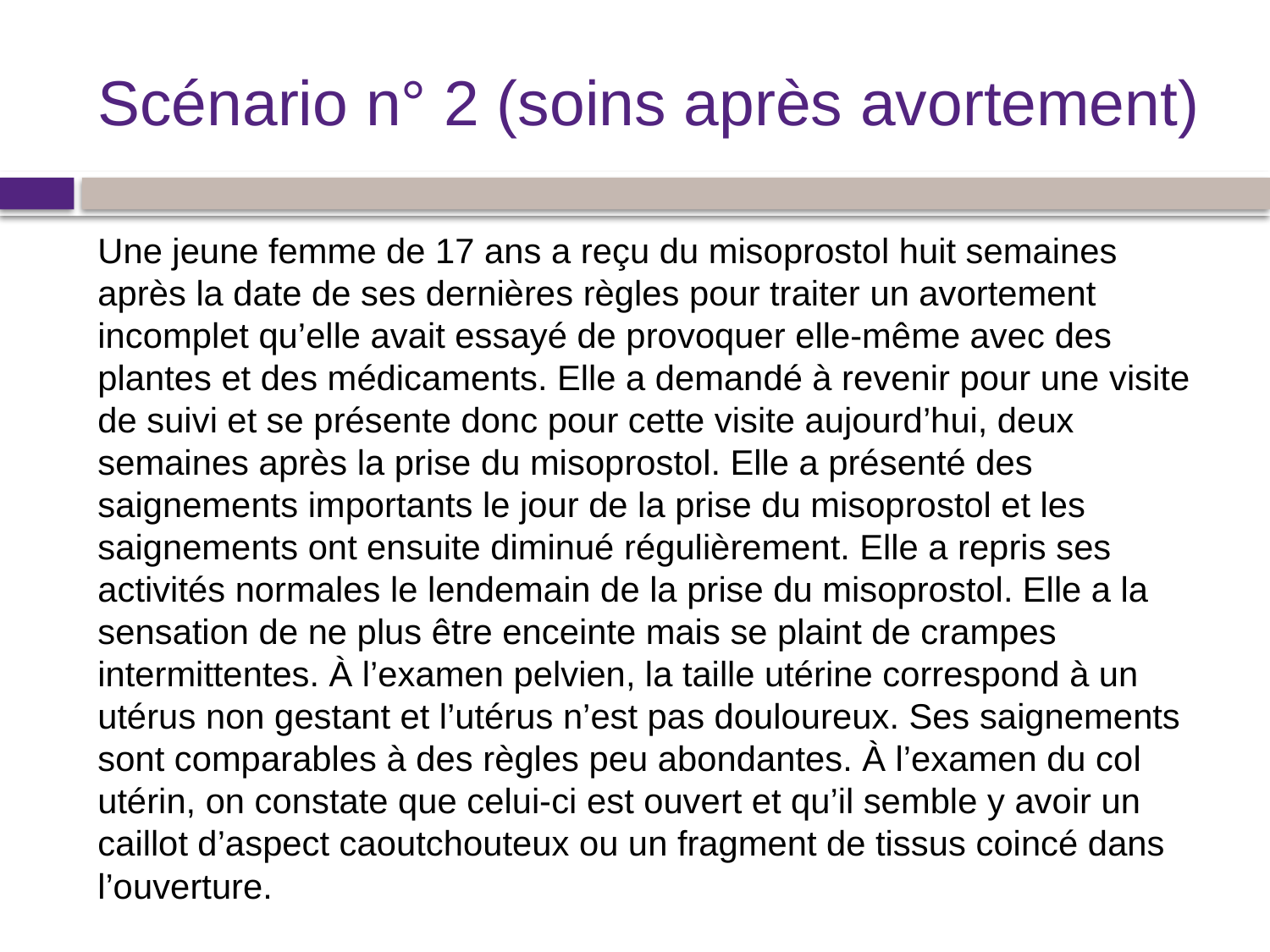

# Scénario n° 2 (soins après avortement)
Une jeune femme de 17 ans a reçu du misoprostol huit semaines après la date de ses dernières règles pour traiter un avortement incomplet qu’elle avait essayé de provoquer elle-même avec des plantes et des médicaments. Elle a demandé à revenir pour une visite de suivi et se présente donc pour cette visite aujourd’hui, deux semaines après la prise du misoprostol. Elle a présenté des saignements importants le jour de la prise du misoprostol et les saignements ont ensuite diminué régulièrement. Elle a repris ses activités normales le lendemain de la prise du misoprostol. Elle a la sensation de ne plus être enceinte mais se plaint de crampes intermittentes. À l’examen pelvien, la taille utérine correspond à un utérus non gestant et l’utérus n’est pas douloureux. Ses saignements sont comparables à des règles peu abondantes. À l’examen du col utérin, on constate que celui-ci est ouvert et qu’il semble y avoir un caillot d’aspect caoutchouteux ou un fragment de tissus coincé dans l’ouverture.